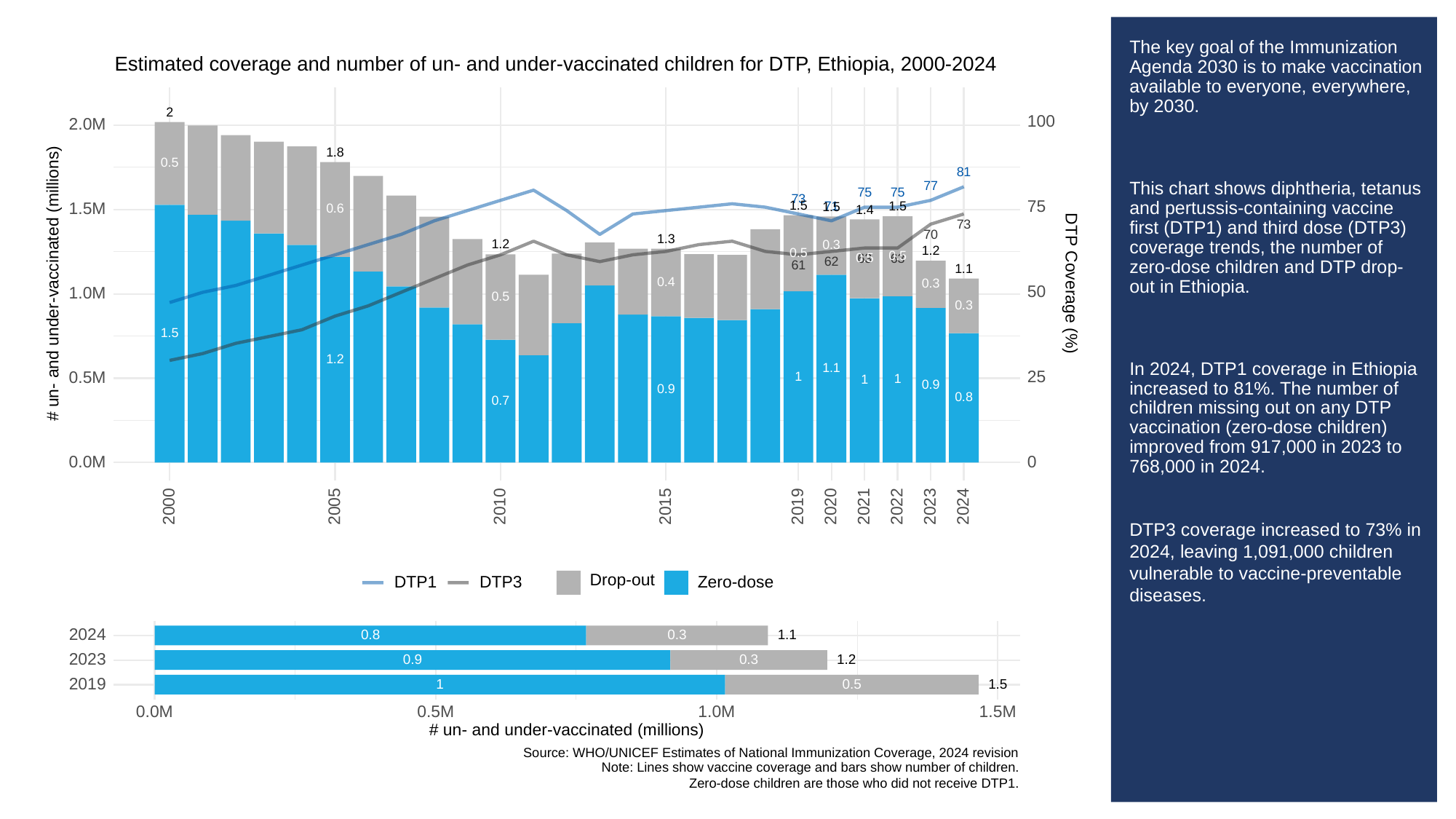

# The key goal of the Immunization Agenda 2030 is to make vaccination available to everyone, everywhere, by 2030.

This chart shows diphtheria, tetanus and pertussis-containing vaccine first (DTP1) and third dose (DTP3) coverage trends, the number of zero-dose children and DTP drop-out in Ethiopia.

In 2024, DTP1 coverage in Ethiopia increased to 81%. The number of children missing out on any DTP vaccination (zero-dose children) improved from 917,000 in 2023 to 768,000 in 2024.

DTP3 coverage increased to 73% in 2024, leaving 1,091,000 children vulnerable to vaccine-preventable diseases.

Estimated coverage and number of un- and under-vaccinated children for DTP, Ethiopia, 2000-2024

2
100
2.0M

1.8
0.5

81

77

75
75
73

75
1.5
71
1.5
1.5
1.5M
0.6

1.4

73

70

1.3

1.2
0.3

1.2
0.5

0.5

0.5

63
63

62

61
1.1

# un- and under-vaccinated (millions)
DTP Coverage (%)
0.4

0.3

50

1.0M

0.5

0.3

1.5

1.2

1.1
25
0.5M
1
1
1

0.9
0.9
0.8
0.7

0.0M
0

2023
2000
2005
2010
2015
2019
2020
2021
2022
2024

Drop-out
DTP3
Zero-dose
DTP1

2024
0.3
0.8
1.1

2023
0.3
0.9
1.2

2019
0.5
1.5
1

0.0M
0.5M
1.0M
1.5M
# un- and under-vaccinated (millions)
Source: WHO/UNICEF Estimates of National Immunization Coverage, 2024 revision
Note: Lines show vaccine coverage and bars show number of children.
Zero-dose children are those who did not receive DTP1.